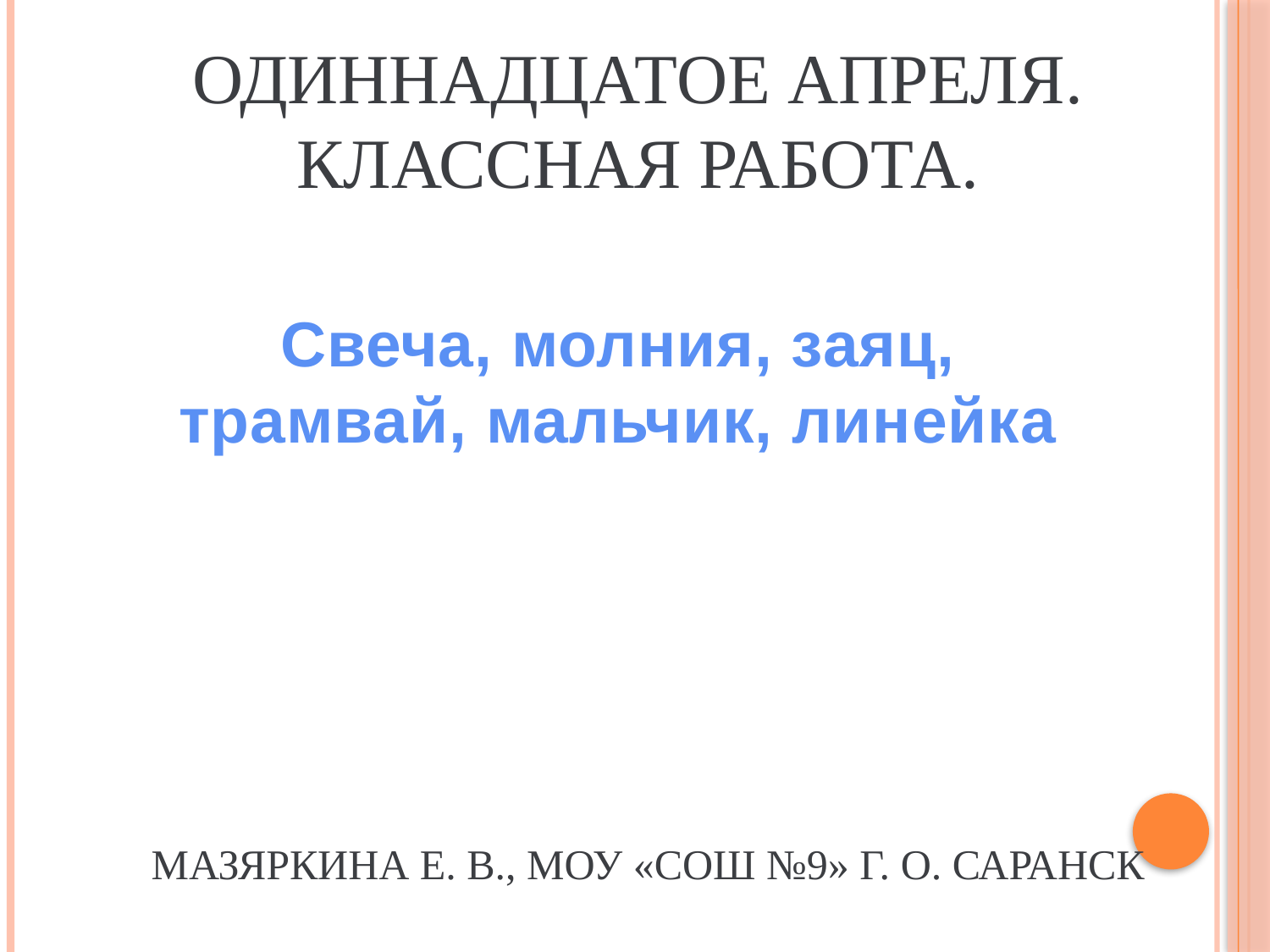

# Одиннадцатое апреля. Классная работа.
Свеча, молния, заяц,
трамвай, мальчик, линейка
Мазяркина Е. В., МОУ «СОШ №9» г. о. Саранск